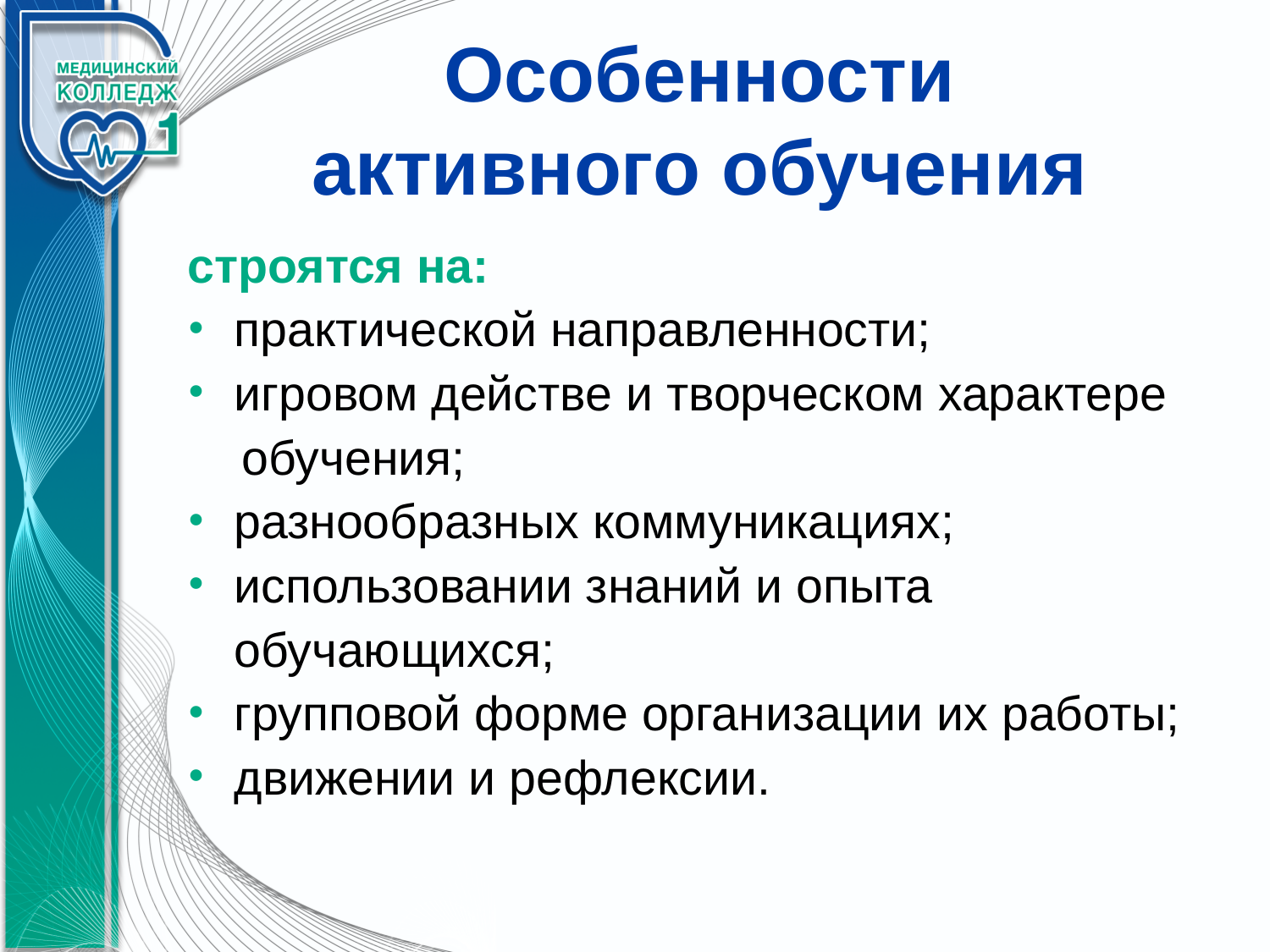

# Особенности активного обучения
строятся на:
практической направленности;
игровом действе и творческом характере
    обучения;
разнообразных коммуникациях;
использовании знаний и опыта обучающихся;
групповой форме организации их работы;
движении и рефлексии.